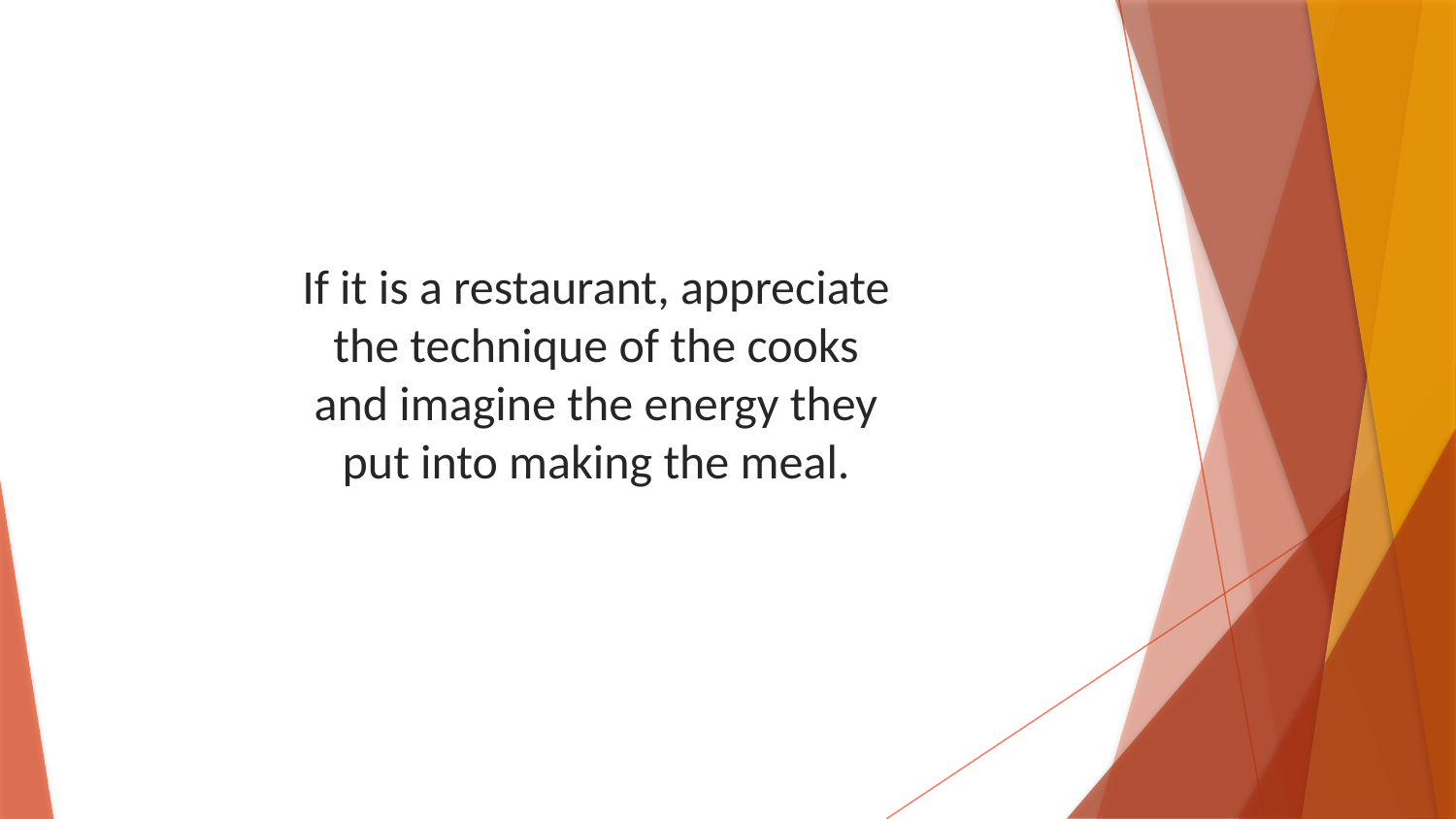

If it is a restaurant, appreciate the technique of the cooks and imagine the energy they put into making the meal.